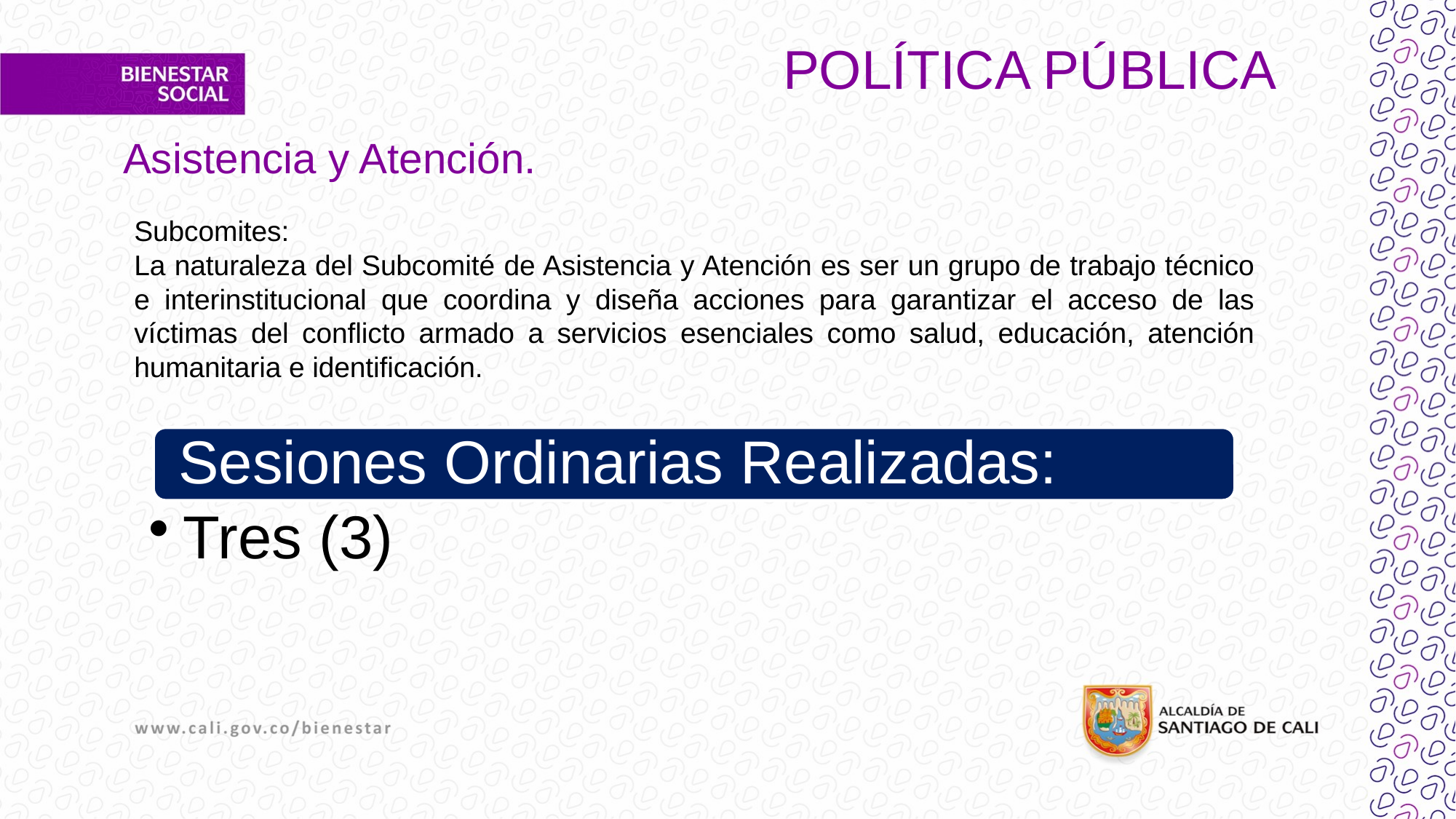

# POLÍTICA PÚBLICA
Asistencia y Atención.
Subcomites:
La naturaleza del Subcomité de Asistencia y Atención es ser un grupo de trabajo técnico e interinstitucional que coordina y diseña acciones para garantizar el acceso de las víctimas del conflicto armado a servicios esenciales como salud, educación, atención humanitaria e identificación.
Sesiones Ordinarias Realizadas:
Tres (3)